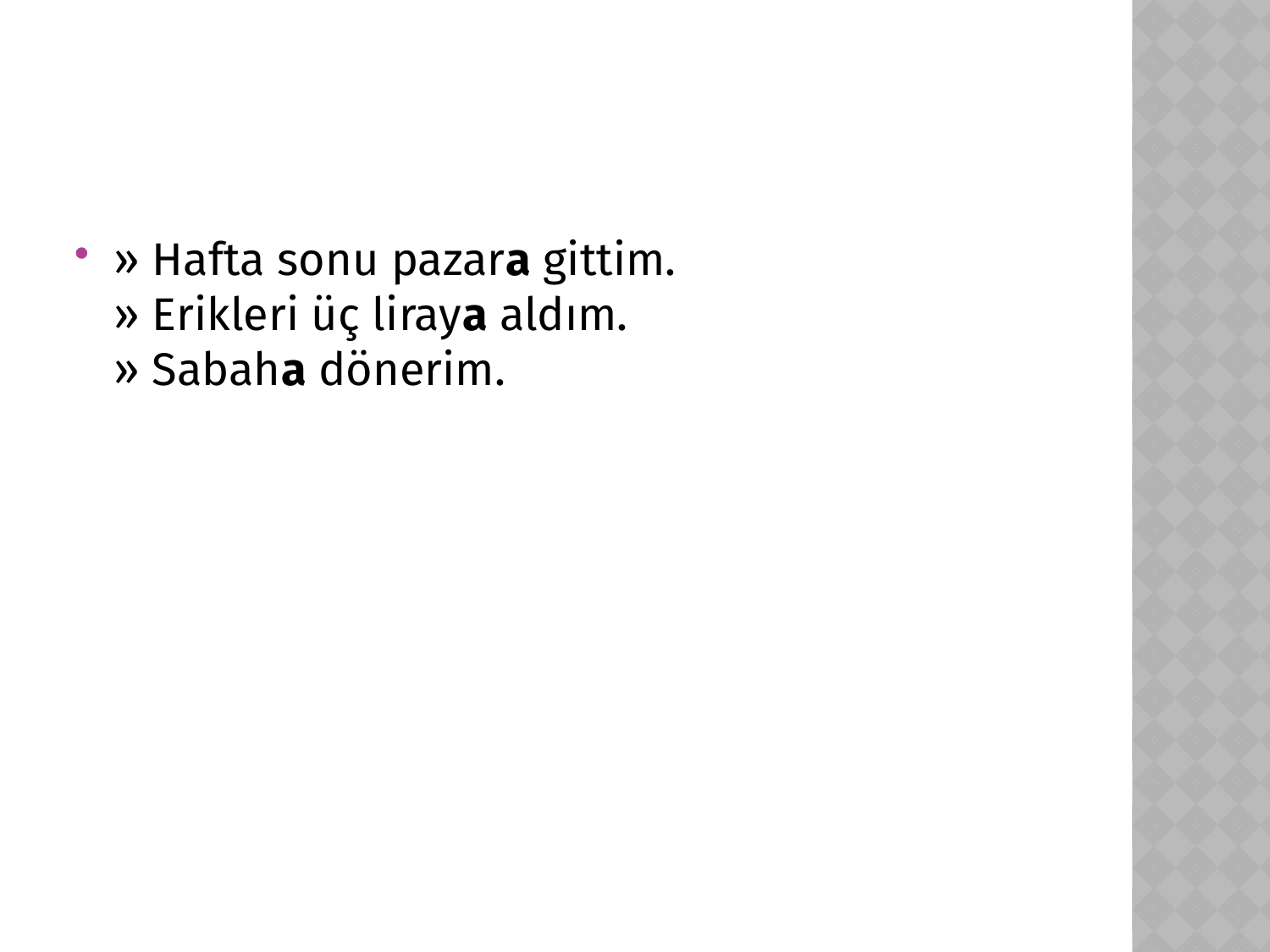

#
» Hafta sonu pazara gittim.
» Erikleri üç liraya aldım.
» Sabaha dönerim.